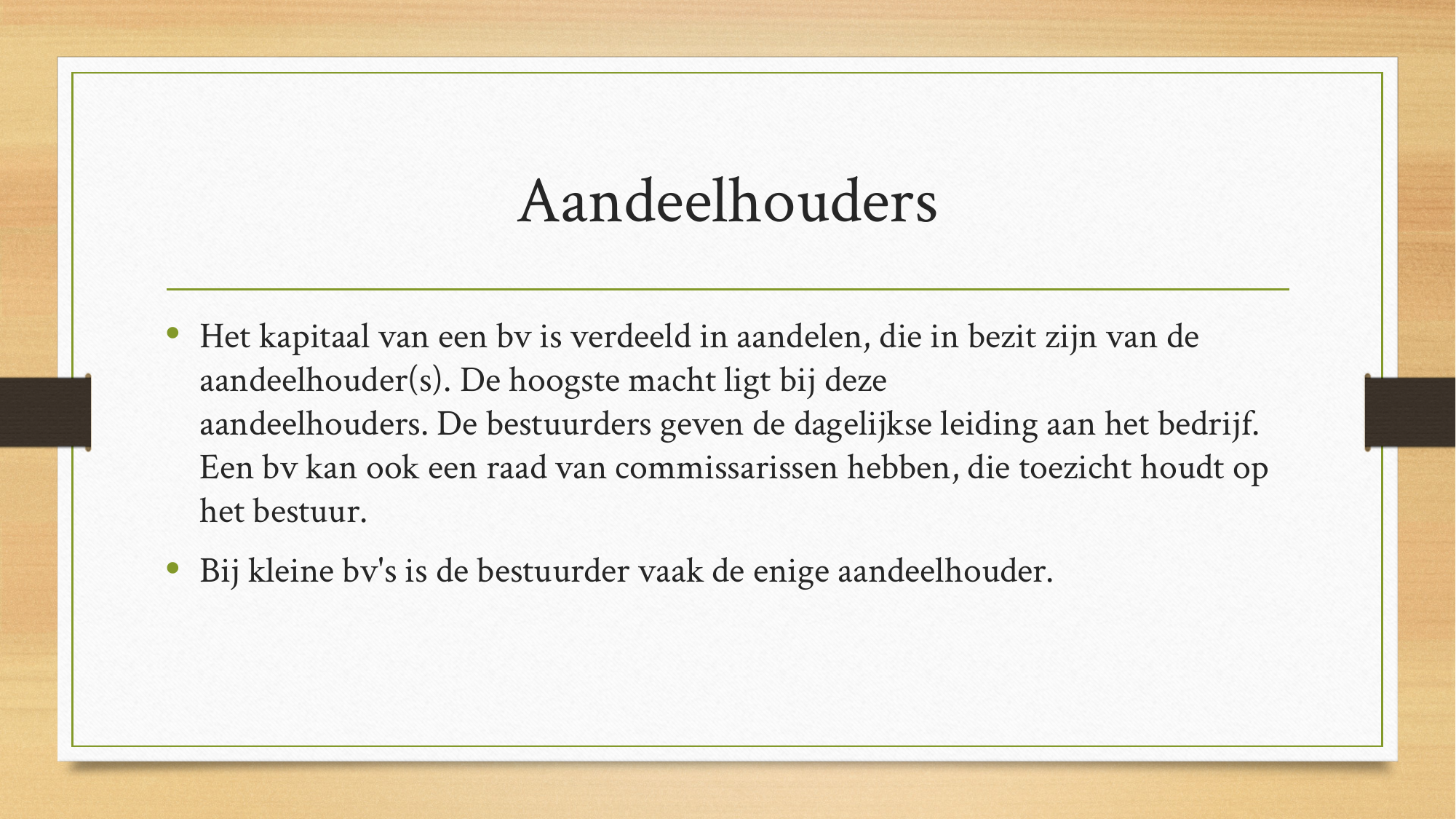

# Aandeelhouders
Het kapitaal van een bv is verdeeld in aandelen, die in bezit zijn van de aandeelhouder(s). De hoogste macht ligt bij deze aandeelhouders. De bestuurders geven de dagelijkse leiding aan het bedrijf. Een bv kan ook een raad van commissarissen hebben, die toezicht houdt op het bestuur.
Bij kleine bv's is de bestuurder vaak de enige aandeelhouder.